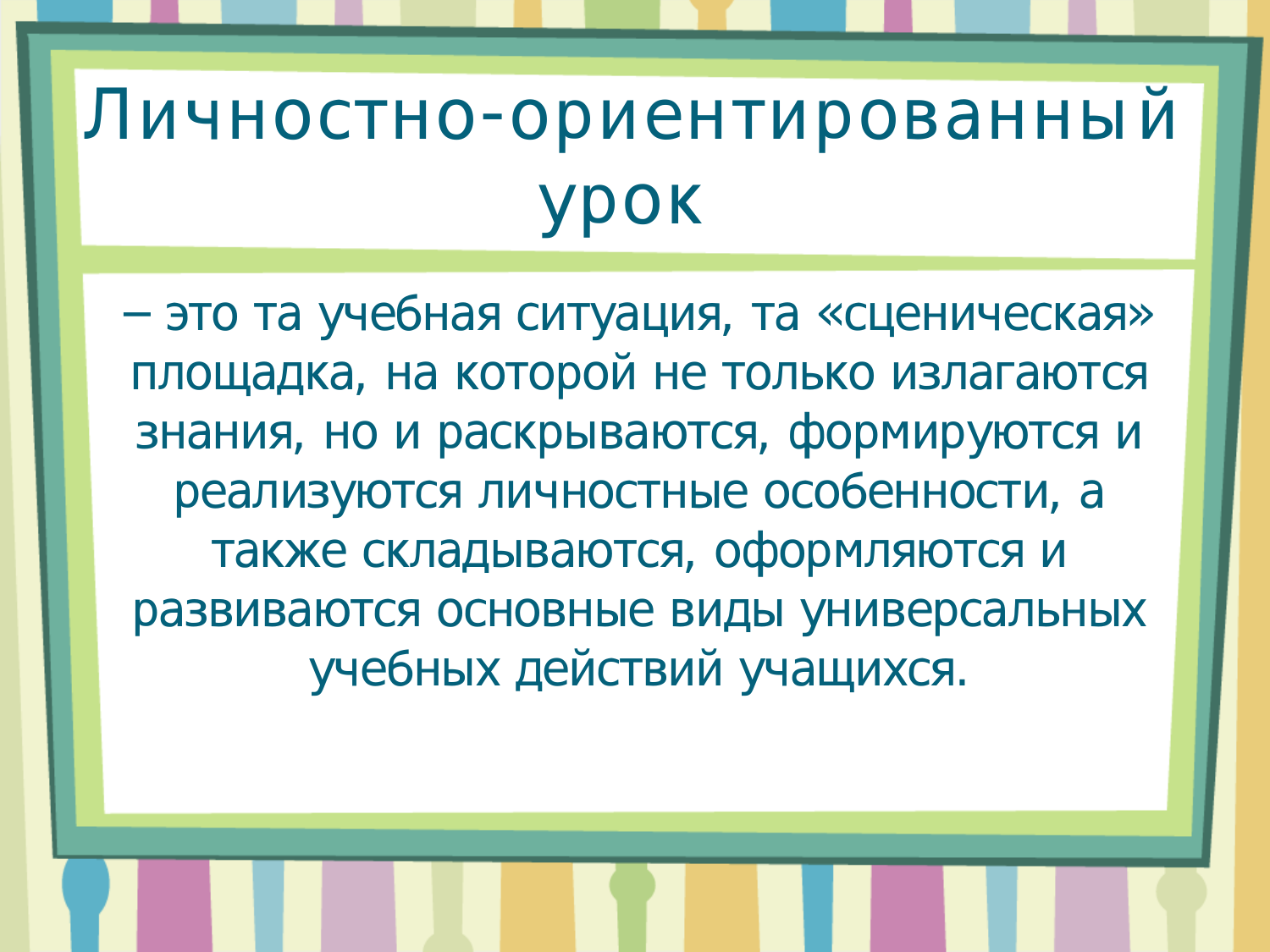

# Личностно-ориентированный урок
– это та учебная ситуация, та «сценическая» площадка, на которой не только излагаются знания, но и раскрываются, формируются и реализуются личностные особенности, а также складываются, оформляются и развиваются основные виды универсальных учебных действий учащихся.